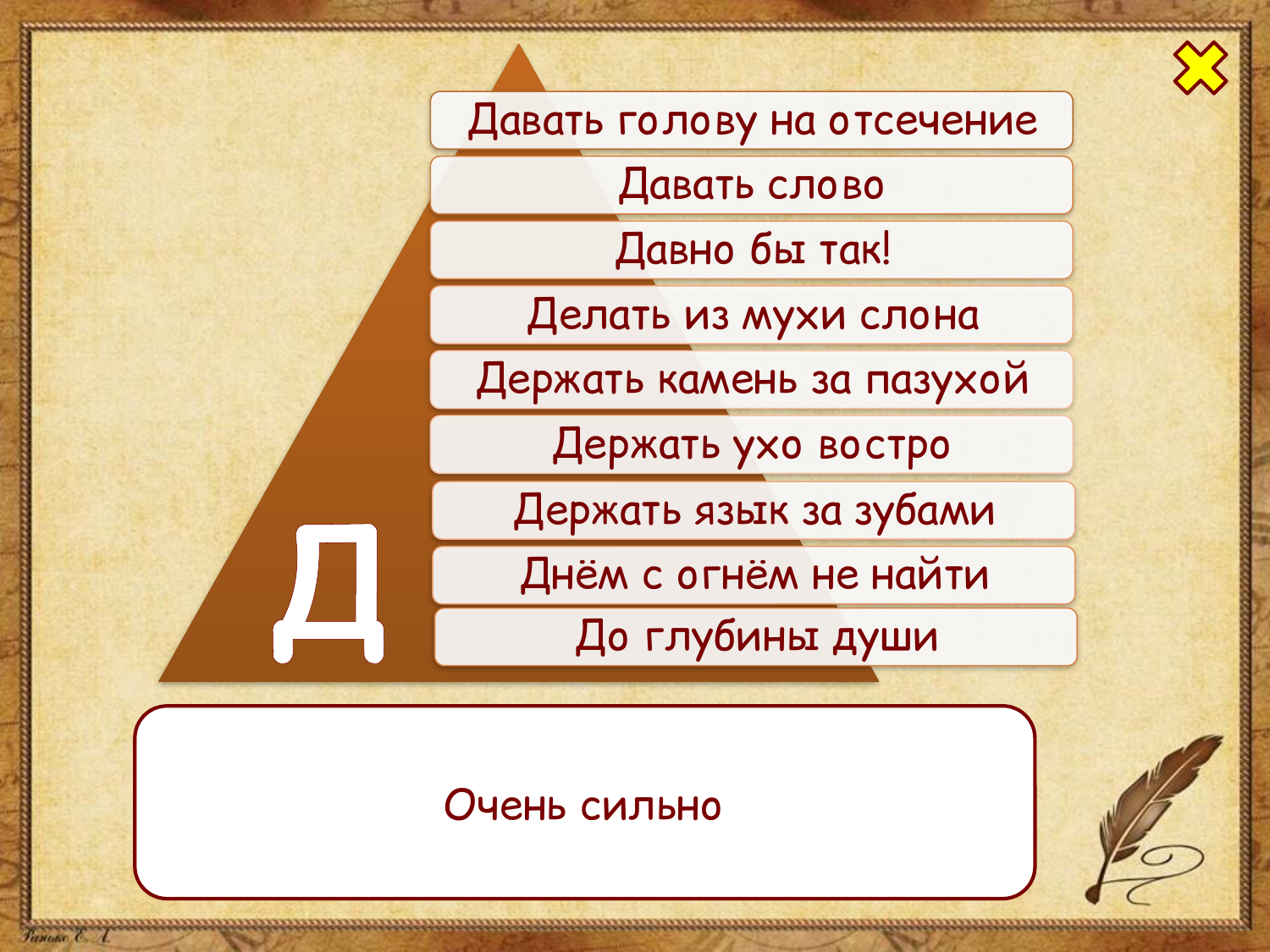

Давать голову на отсечение
Давать слово
Давно бы так!
Делать из мухи слона
Держать камень за пазухой
Держать ухо востро
Держать язык за зубами
Днём с огнём не найти
До глубины души

Д

Очень сильно